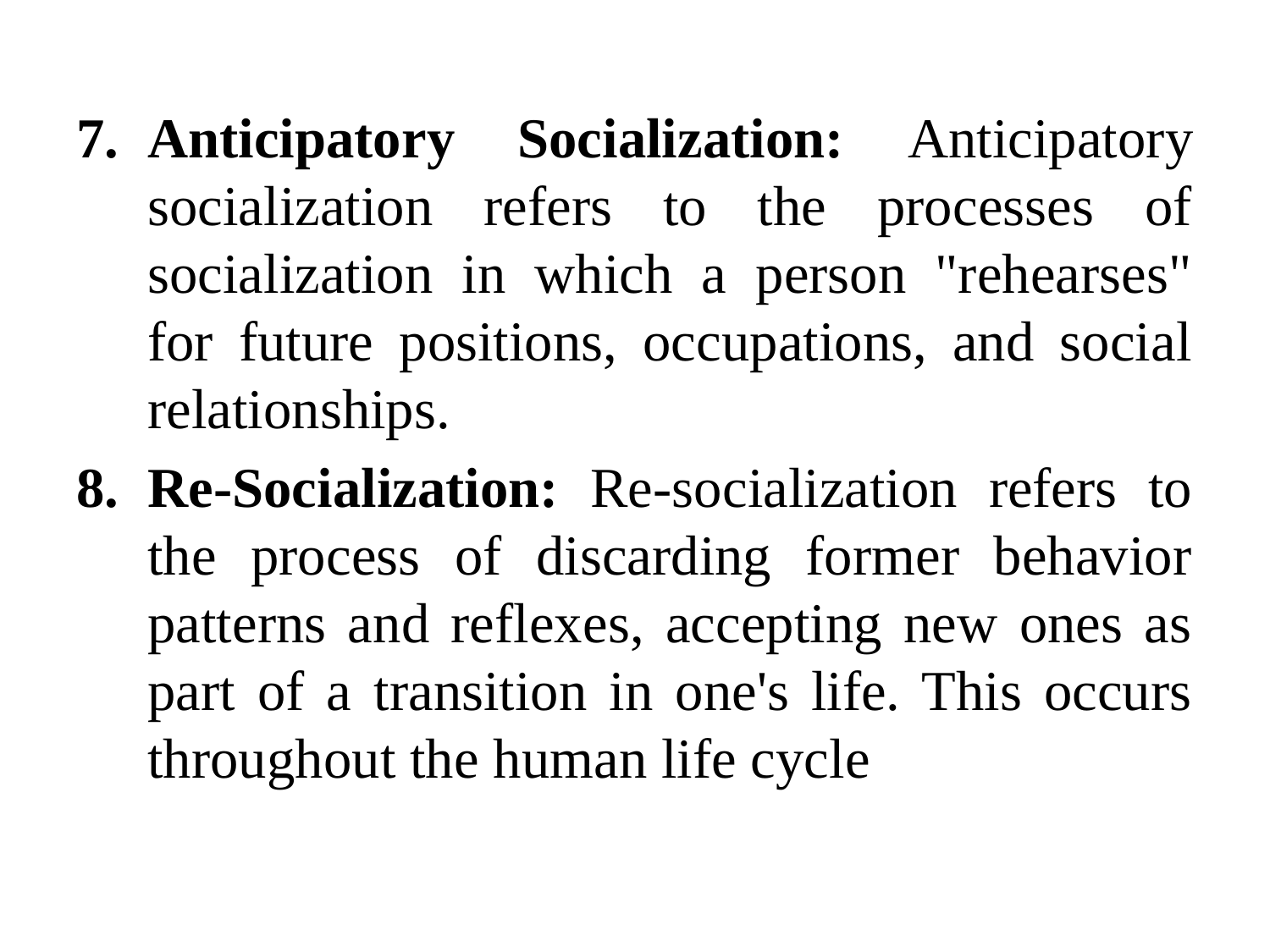

Anticipatory Socialization: Anticipatory socialization refers to the processes of socialization in which a person "rehearses" for future positions, occupations, and social relationships.
Re-Socialization: Re-socialization refers to the process of discarding former behavior patterns and reflexes, accepting new ones as part of a transition in one's life. This occurs throughout the human life cycle